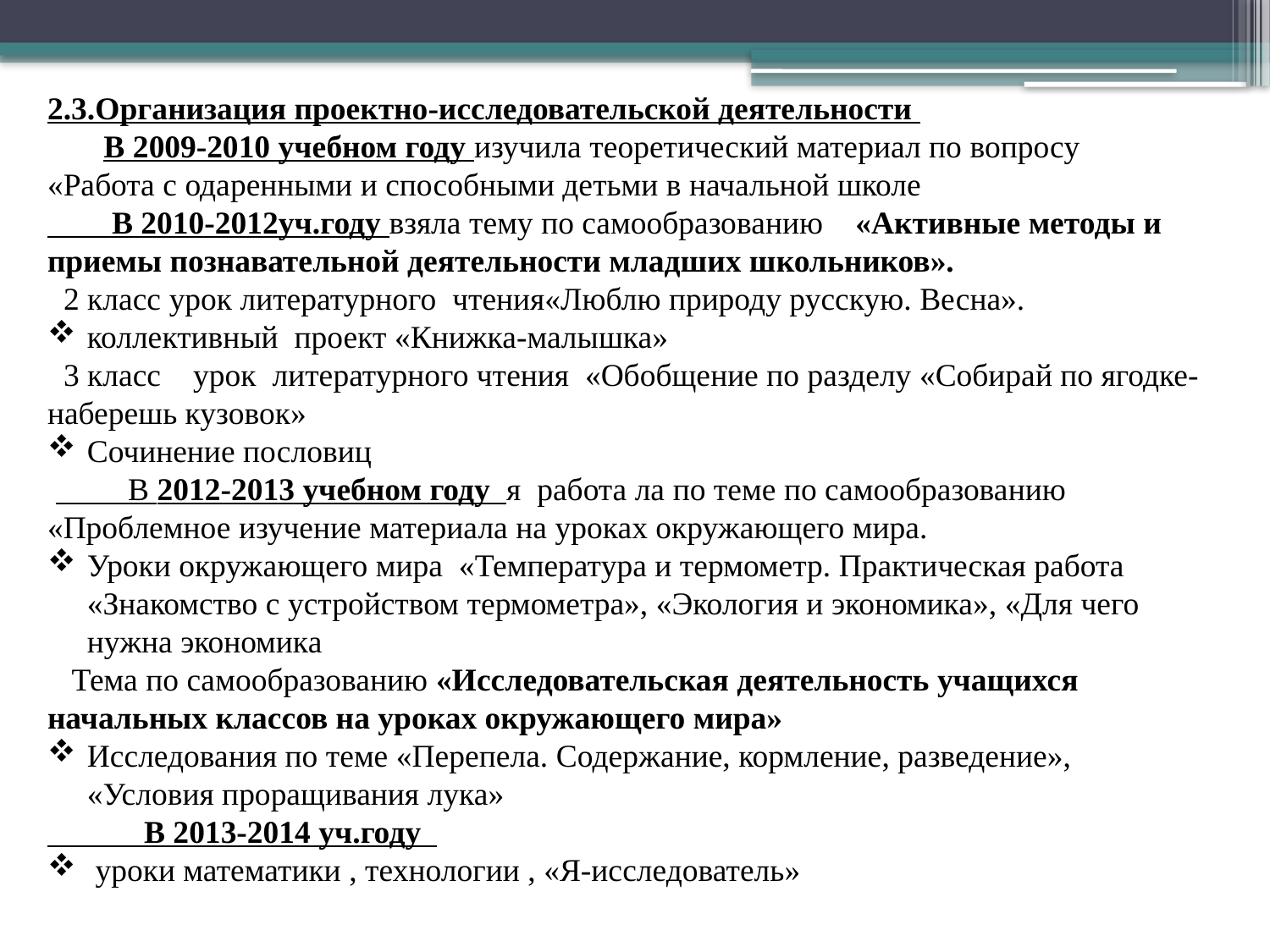

2.3.Организация проектно-исследовательской деятельности
       В 2009-2010 учебном году изучила теоретический материал по вопросу  «Работа с одаренными и способными детьми в начальной школе
        В 2010-2012уч.году взяла тему по самообразованию    «Активные методы и приемы познавательной деятельности младших школьников».
  2 класс урок литературного  чтения«Люблю природу русскую. Весна».
коллективный  проект «Книжка-малышка»
  3 класс    урок  литературного чтения  «Обобщение по разделу «Собирай по ягодке-наберешь кузовок»
Сочинение пословиц
          В 2012-2013 учебном году  я  работа ла по теме по самообразованию «Проблемное изучение материала на уроках окружающего мира.
Уроки окружающего мира  «Температура и термометр. Практическая работа «Знакомство с устройством термометра», «Экология и экономика», «Для чего нужна экономика
   Тема по самообразованию «Исследовательская деятельность учащихся начальных классов на уроках окружающего мира»
Исследования по теме «Перепела. Содержание, кормление, разведение», «Условия проращивания лука»
            В 2013-2014 уч.году
 уроки математики , технологии , «Я-исследователь»